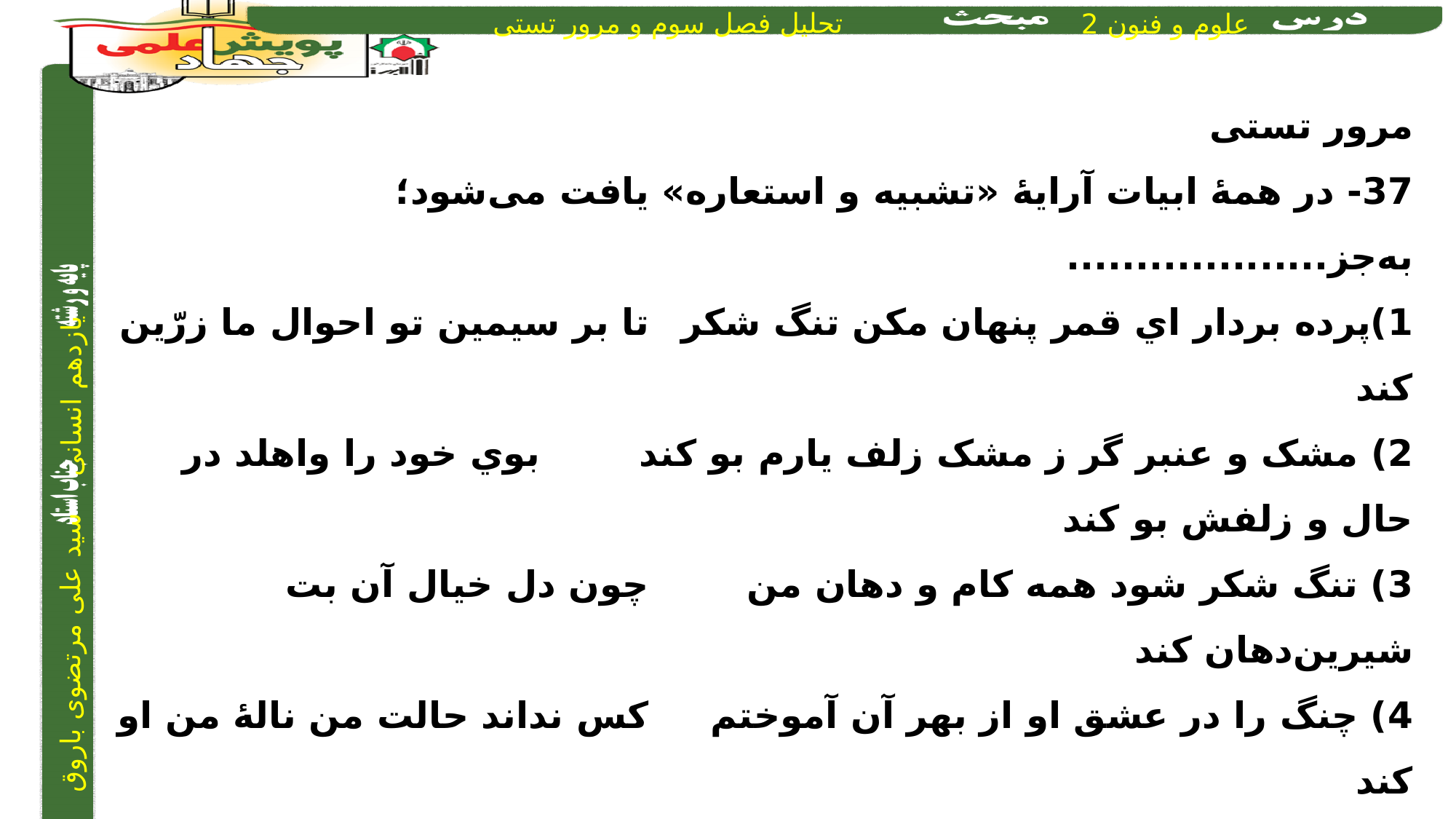

مرور تستی
37- در همۀ ابیات آرایۀ «تشبیه و استعاره» یافت می‌شود؛ به‌جز...................
1)پرده بردار اي قمر پنهان مکن تنگ شکر	 	تا بر سيمين تو احوال ما زرّين کند
2) مشک و عنبر گر ز مشک زلف يارم بو کند	 	بوي خود را واهلد در حال و زلفش بو کند
3) تنگ شکر شود همه کام و دهان من	 	چون دل خيال آن بت شيرين‌دهان کند
4) چنگ را در عشق او از بهر آن آموختم	 	کس نداند حالت من نالۀ من او کند

4